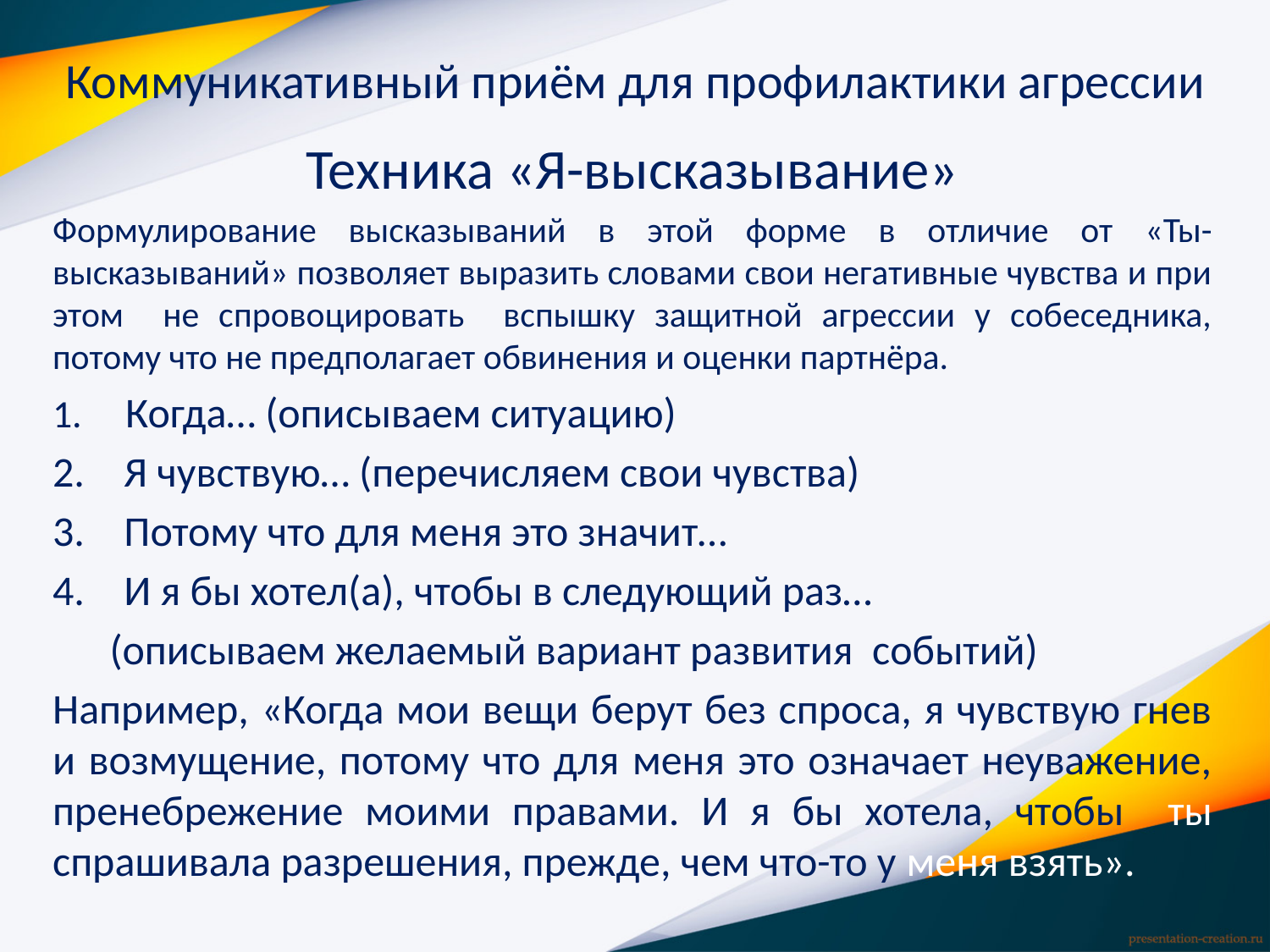

# Коммуникативный приём для профилактики агрессии
Техника «Я-высказывание»
Формулирование высказываний в этой форме в отличие от «Ты-высказываний» позволяет выразить словами свои негативные чувства и при этом  не спровоцировать  вспышку защитной агрессии у собеседника, потому что не предполагает обвинения и оценки партнёра.
1.     Когда… (описываем ситуацию)
Я чувствую… (перечисляем свои чувства)
Потому что для меня это значит…
И я бы хотел(а), чтобы в следующий раз…
      (описываем желаемый вариант развития  событий)
Например, «Когда мои вещи берут без спроса, я чувствую гнев и возмущение, потому что для меня это означает неуважение, пренебрежение моими правами. И я бы хотела, чтобы  ты спрашивала разрешения, прежде, чем что-то у меня взять».